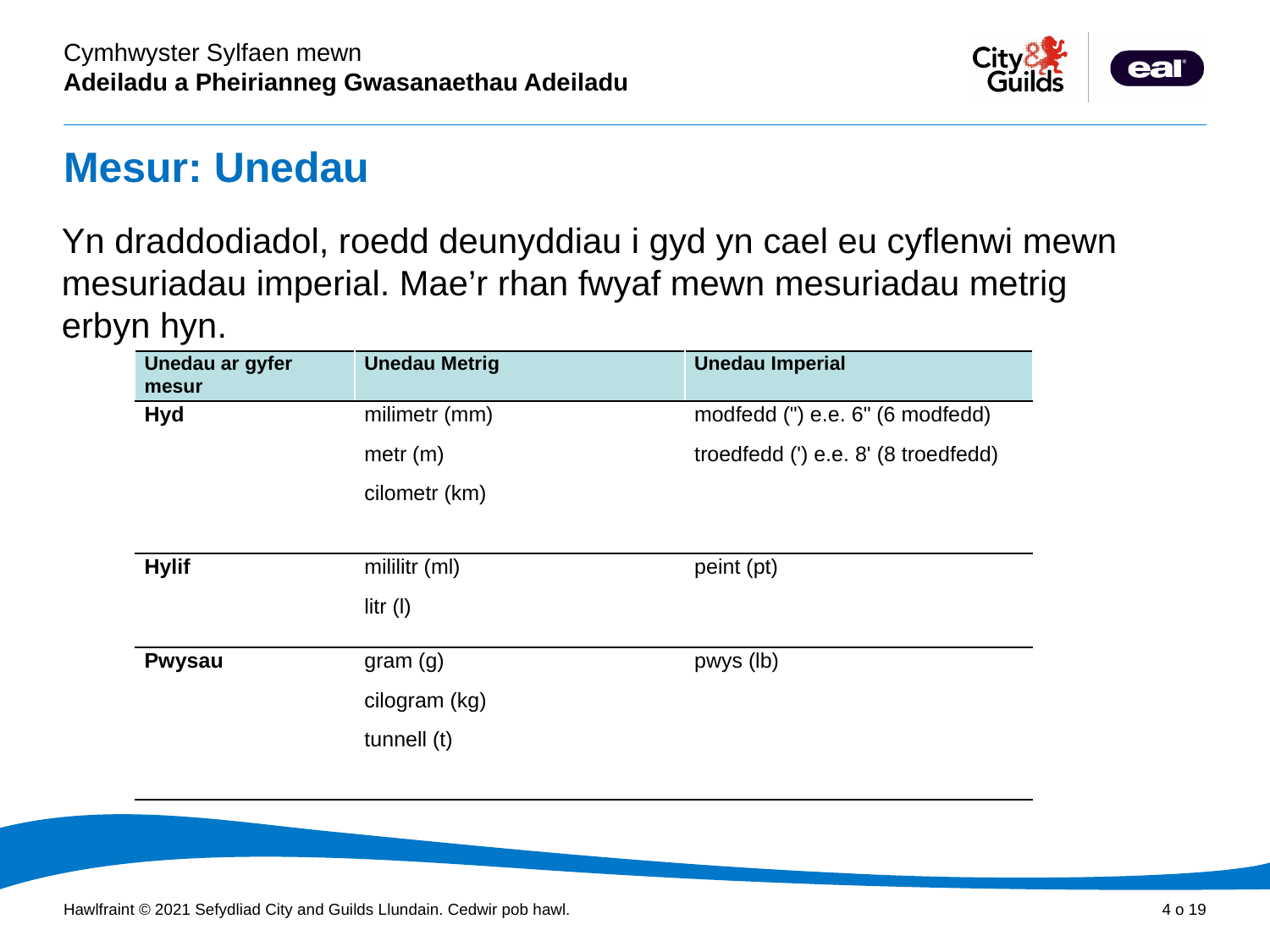

# Mesur: Unedau
Yn draddodiadol, roedd deunyddiau i gyd yn cael eu cyflenwi mewn mesuriadau imperial. Mae’r rhan fwyaf mewn mesuriadau metrig erbyn hyn.
| Unedau ar gyfer mesur | Unedau Metrig | Unedau Imperial |
| --- | --- | --- |
| Hyd | milimetr (mm) metr (m) cilometr (km) | modfedd (") e.e. 6" (6 modfedd) troedfedd (') e.e. 8' (8 troedfedd) |
| Hylif | mililitr (ml) litr (l) | peint (pt) |
| Pwysau | gram (g) cilogram (kg) tunnell (t) | pwys (lb) |